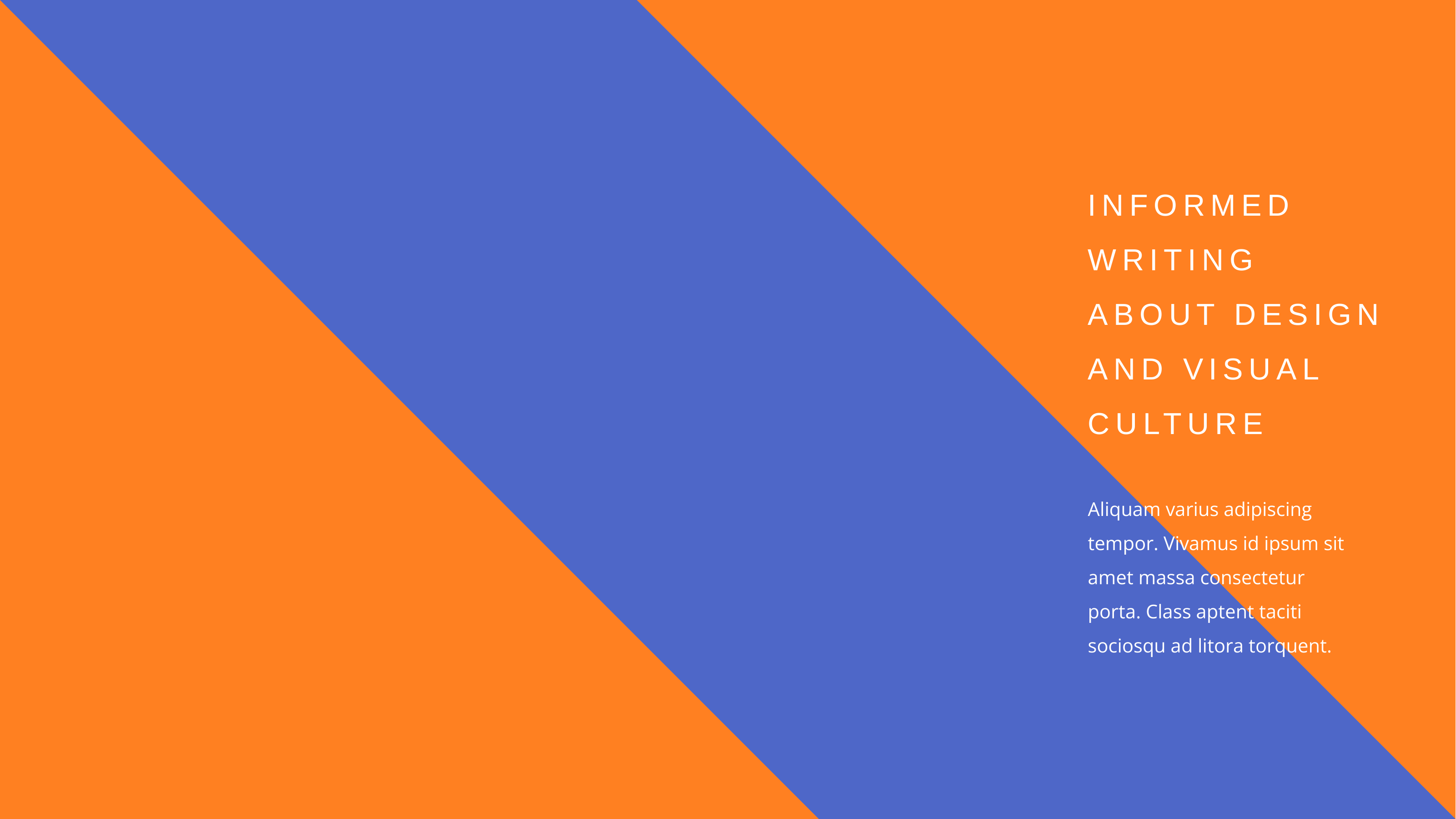

INFORMED WRITING ABOUT DESIGN AND VISUAL CULTURE
Aliquam varius adipiscing tempor. Vivamus id ipsum sit amet massa consectetur porta. Class aptent taciti sociosqu ad litora torquent.